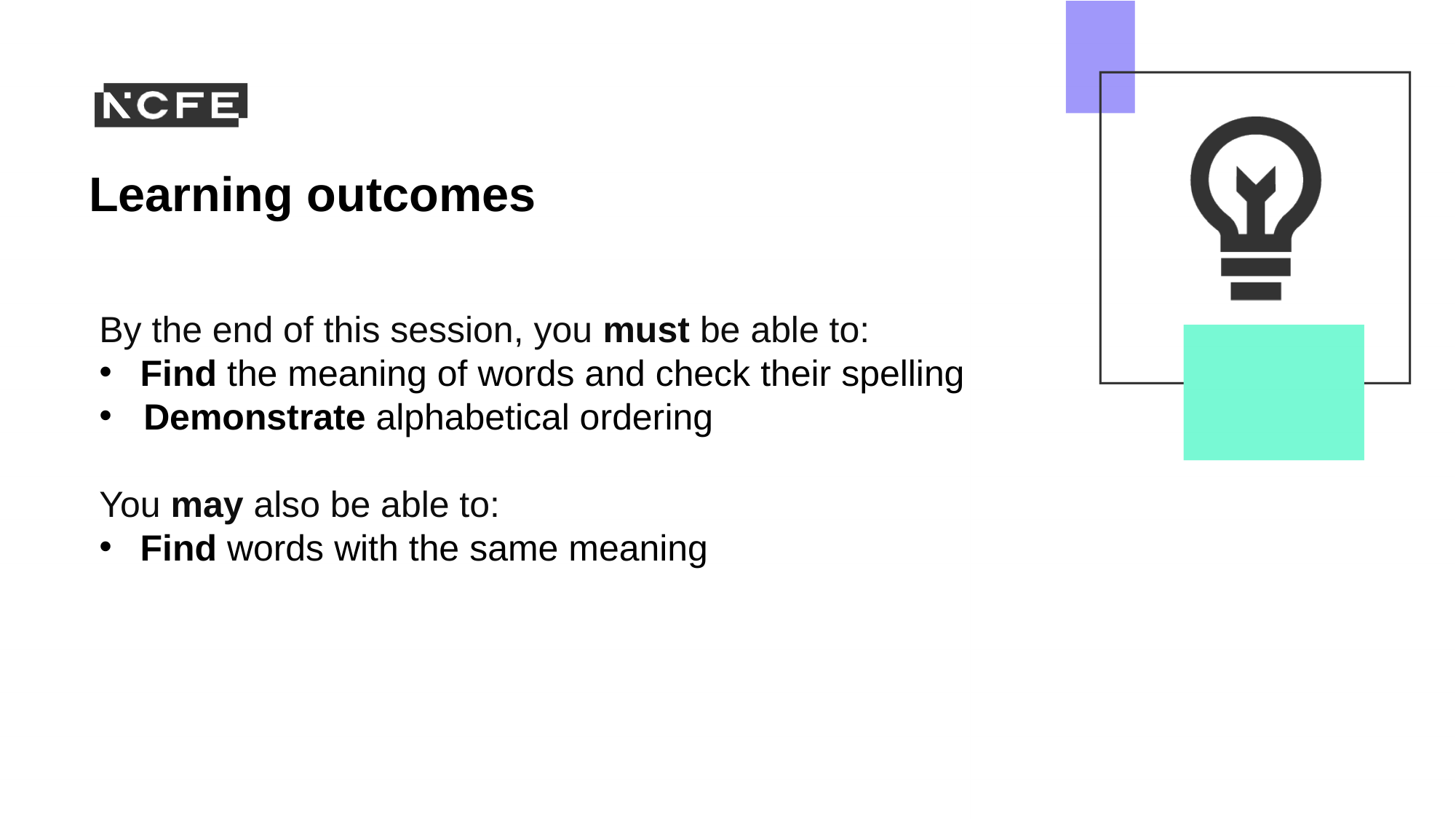

By the end of this session, you must be able to:
Find the meaning of words and check their spelling
 Demonstrate alphabetical ordering

You may also be able to:
Find words with the same meaning